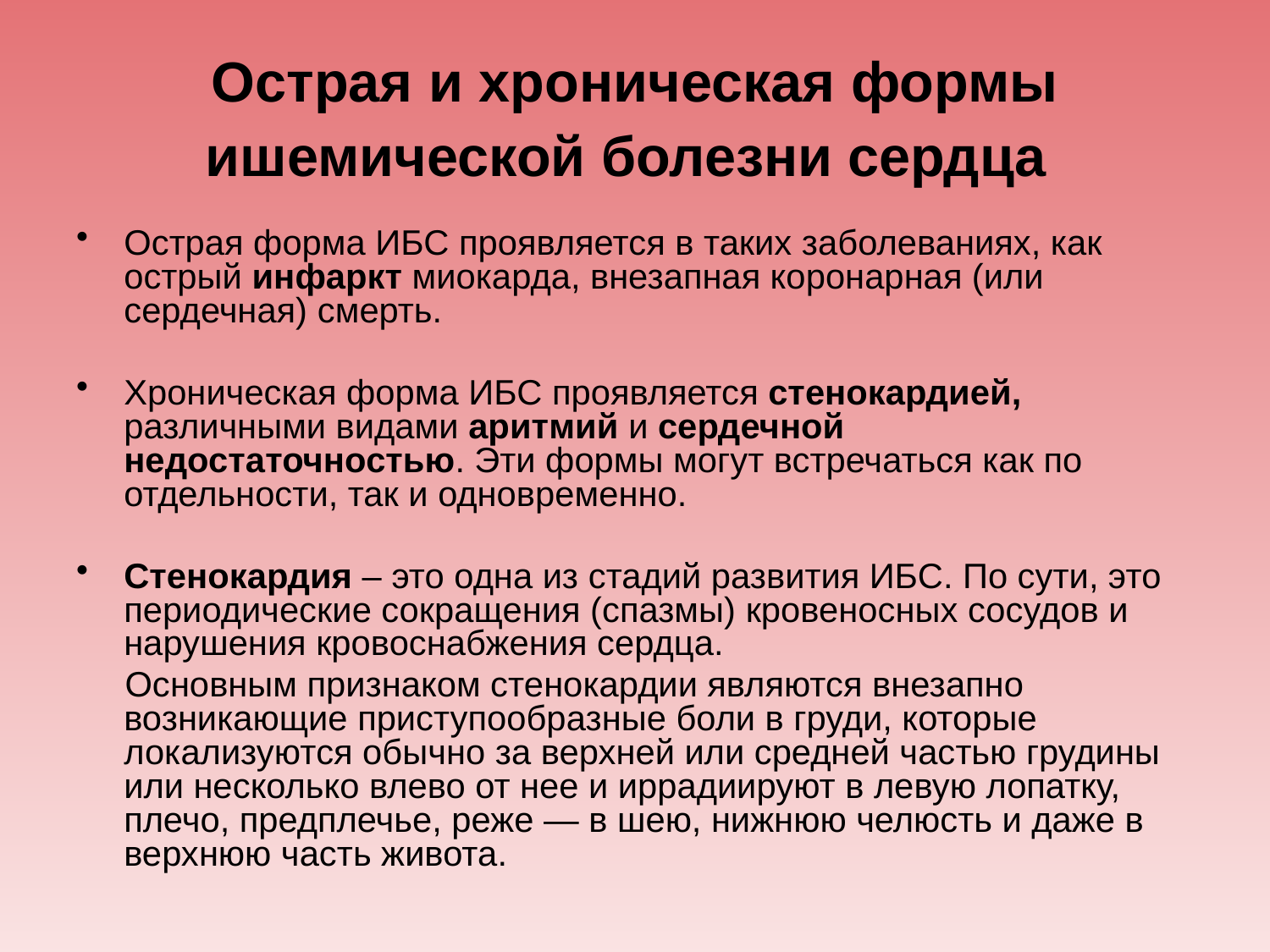

# Острая и хроническая формы ишемической болезни сердца
Острая форма ИБС проявляется в таких заболеваниях, как острый инфаркт миокарда, внезапная коронарная (или сердечная) смерть.

Хроническая форма ИБС проявляется стенокардией, различными видами аритмий и сердечной недостаточностью. Эти формы могут встречаться как по отдельности, так и одновременно.

Стенокардия – это одна из стадий развития ИБС. По сути, это периодические сокращения (спазмы) кровеносных сосудов и нарушения кровоснабжения сердца.
     Основным признаком стенокардии являются внезапно возникающие приступообразные боли в груди, которые локализуются обычно за верхней или средней частью грудины или несколько влево от нее и иррадиируют в левую лопатку, плечо, предплечье, реже — в шею, нижнюю челюсть и даже в верхнюю часть живота.